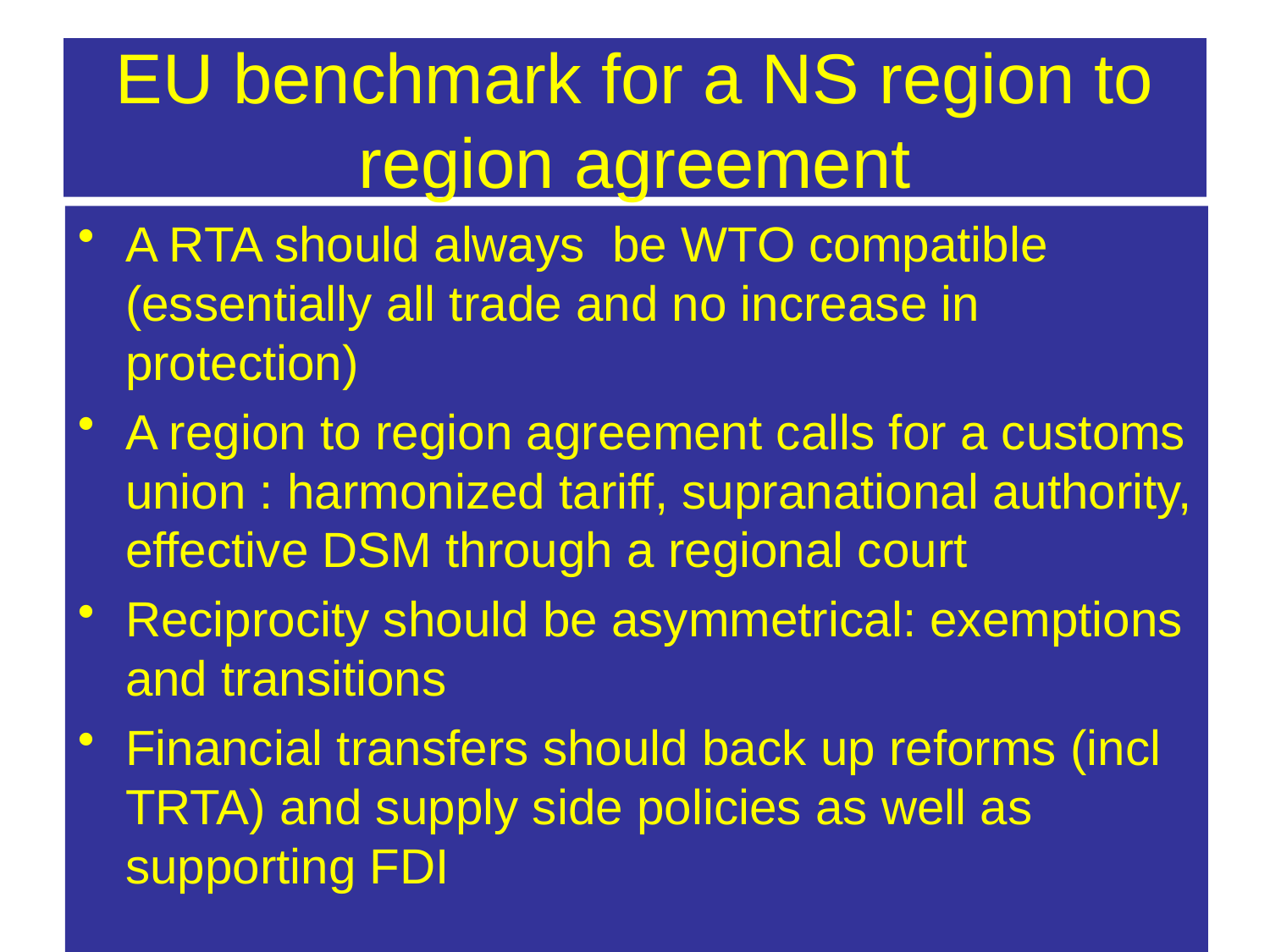

# EU benchmark for a NS region to region agreement
A RTA should always  be WTO compatible  (essentially all trade and no increase in protection)
A region to region agreement calls for a customs union : harmonized tariff, supranational authority, effective DSM through a regional court
Reciprocity should be asymmetrical: exemptions and transitions
Financial transfers should back up reforms (incl TRTA) and supply side policies as well as supporting FDI

11